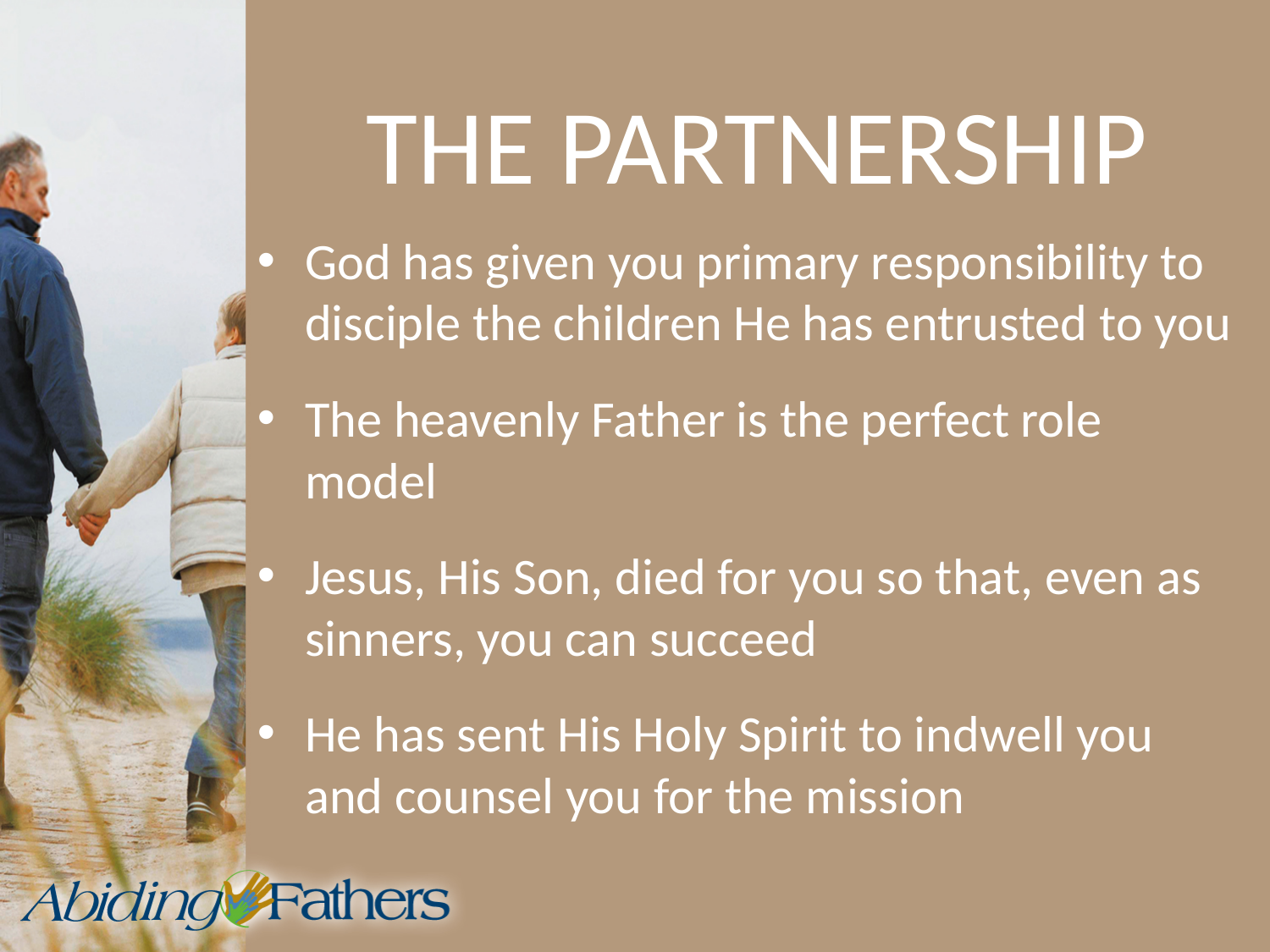

# THE PARTNERSHIP
God has given you primary responsibility to disciple the children He has entrusted to you

The heavenly Father is the perfect role model

Jesus, His Son, died for you so that, even as sinners, you can succeed

He has sent His Holy Spirit to indwell you and counsel you for the mission